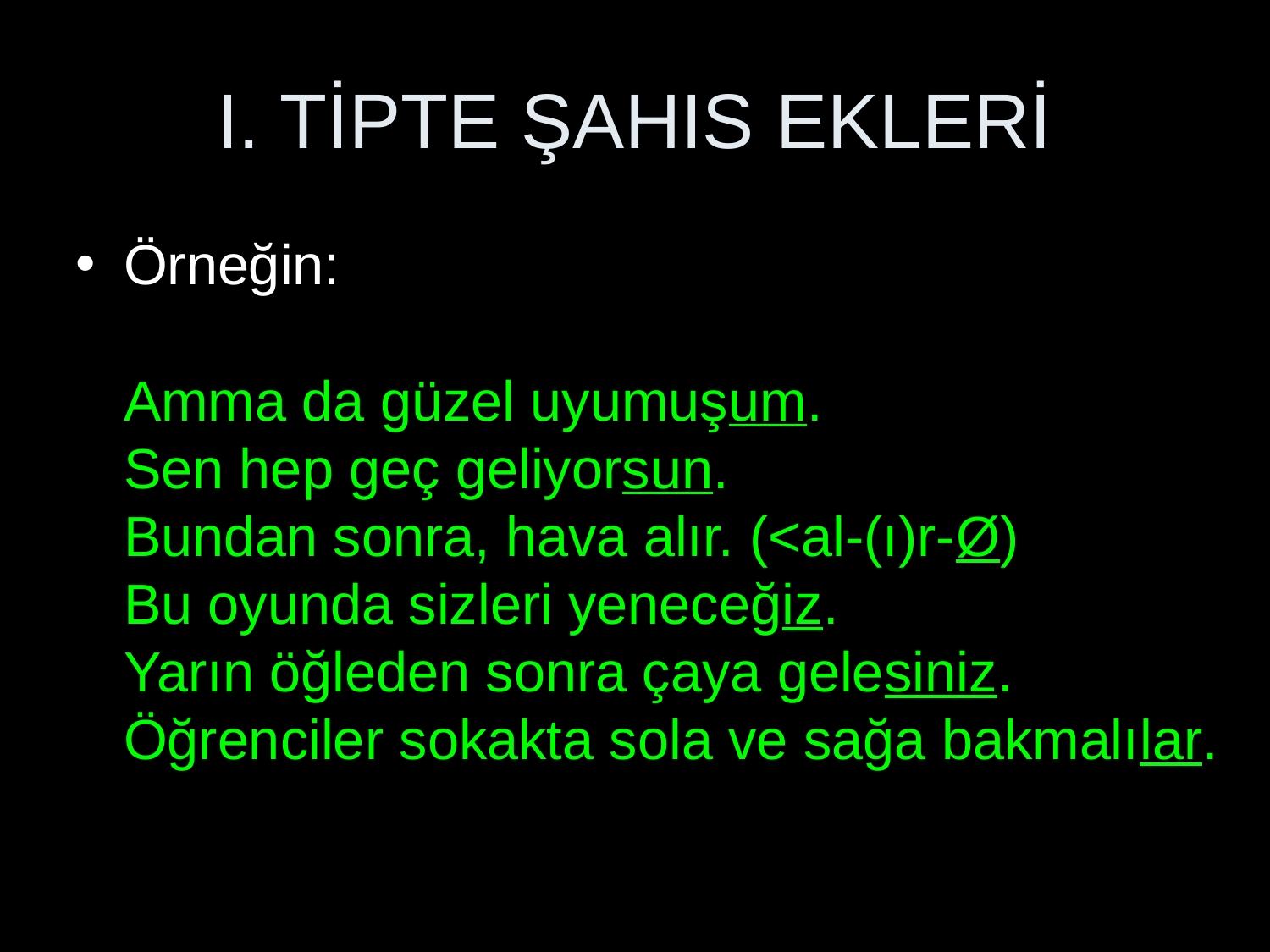

# I. TİPTE ŞAHIS EKLERİ
Örneğin:
Amma da güzel uyumuşum.
Sen hep geç geliyorsun.
Bundan sonra, hava alır. (<al-(ı)r-Ø)
Bu oyunda sizleri yeneceğiz.
Yarın öğleden sonra çaya gelesiniz.
Öğrenciler sokakta sola ve sağa bakmalılar.